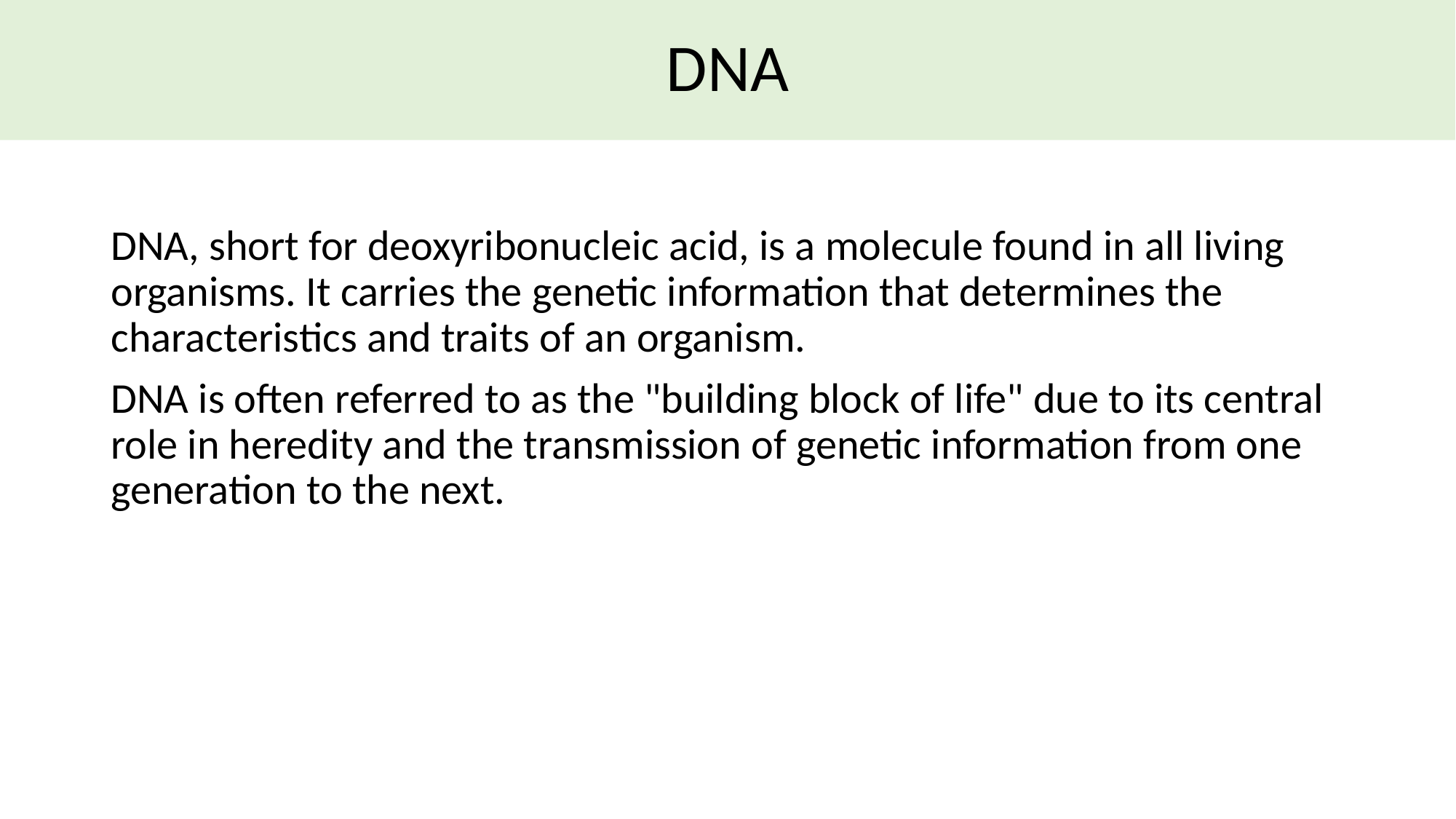

DNA
DNA, short for deoxyribonucleic acid, is a molecule found in all living organisms. It carries the genetic information that determines the characteristics and traits of an organism.
DNA is often referred to as the "building block of life" due to its central role in heredity and the transmission of genetic information from one generation to the next.